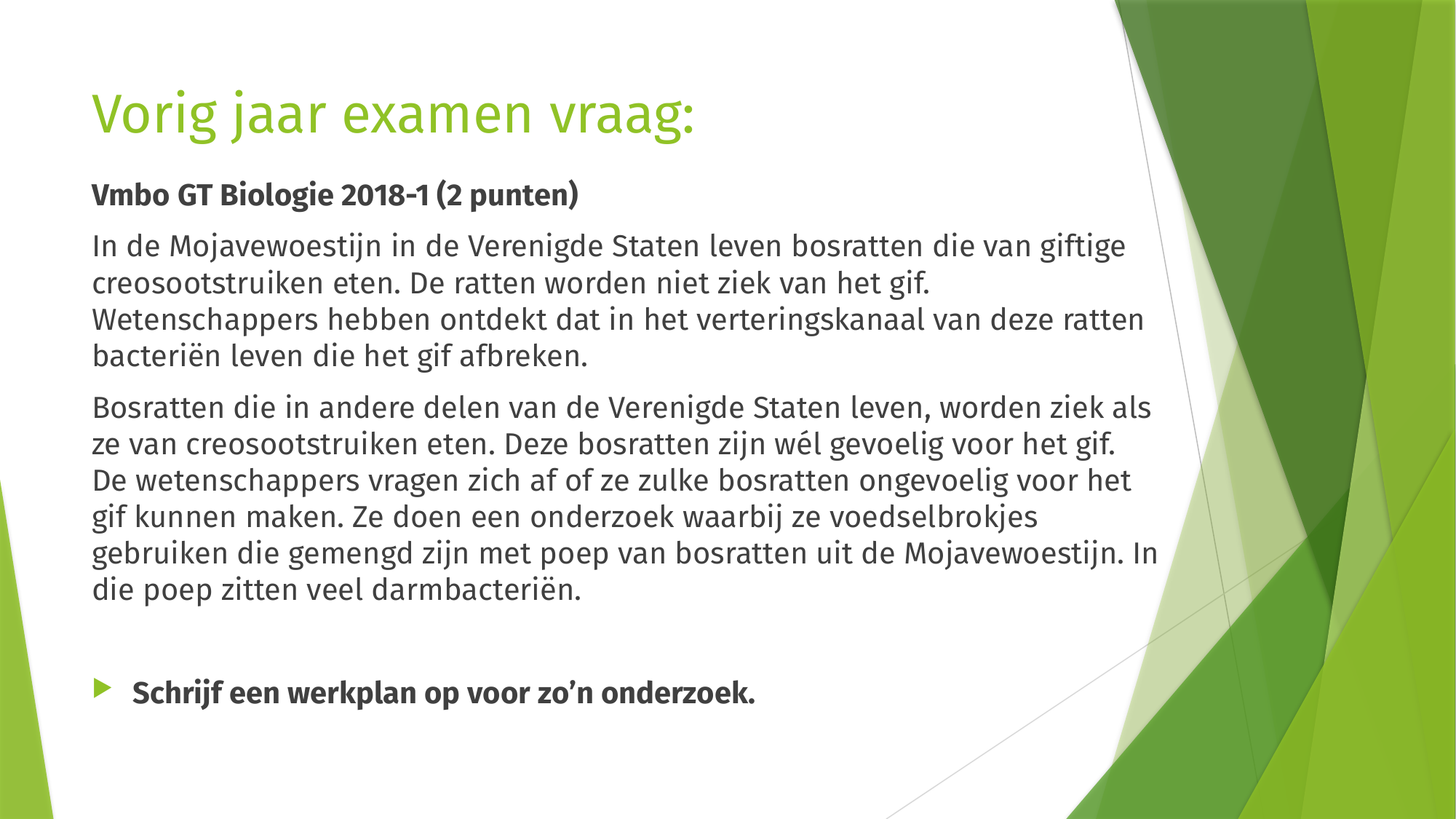

# Vorig jaar examen vraag:
Vmbo GT Biologie 2018-1 (2 punten)
In de Mojavewoestijn in de Verenigde Staten leven bosratten die van giftige creosootstruiken eten. De ratten worden niet ziek van het gif.
Wetenschappers hebben ontdekt dat in het verteringskanaal van deze ratten bacteriën leven die het gif afbreken.
Bosratten die in andere delen van de Verenigde Staten leven, worden ziek als ze van creosootstruiken eten. Deze bosratten zijn wél gevoelig voor het gif.
De wetenschappers vragen zich af of ze zulke bosratten ongevoelig voor het gif kunnen maken. Ze doen een onderzoek waarbij ze voedselbrokjes gebruiken die gemengd zijn met poep van bosratten uit de Mojavewoestijn. In die poep zitten veel darmbacteriën.

Schrijf een werkplan op voor zo’n onderzoek.